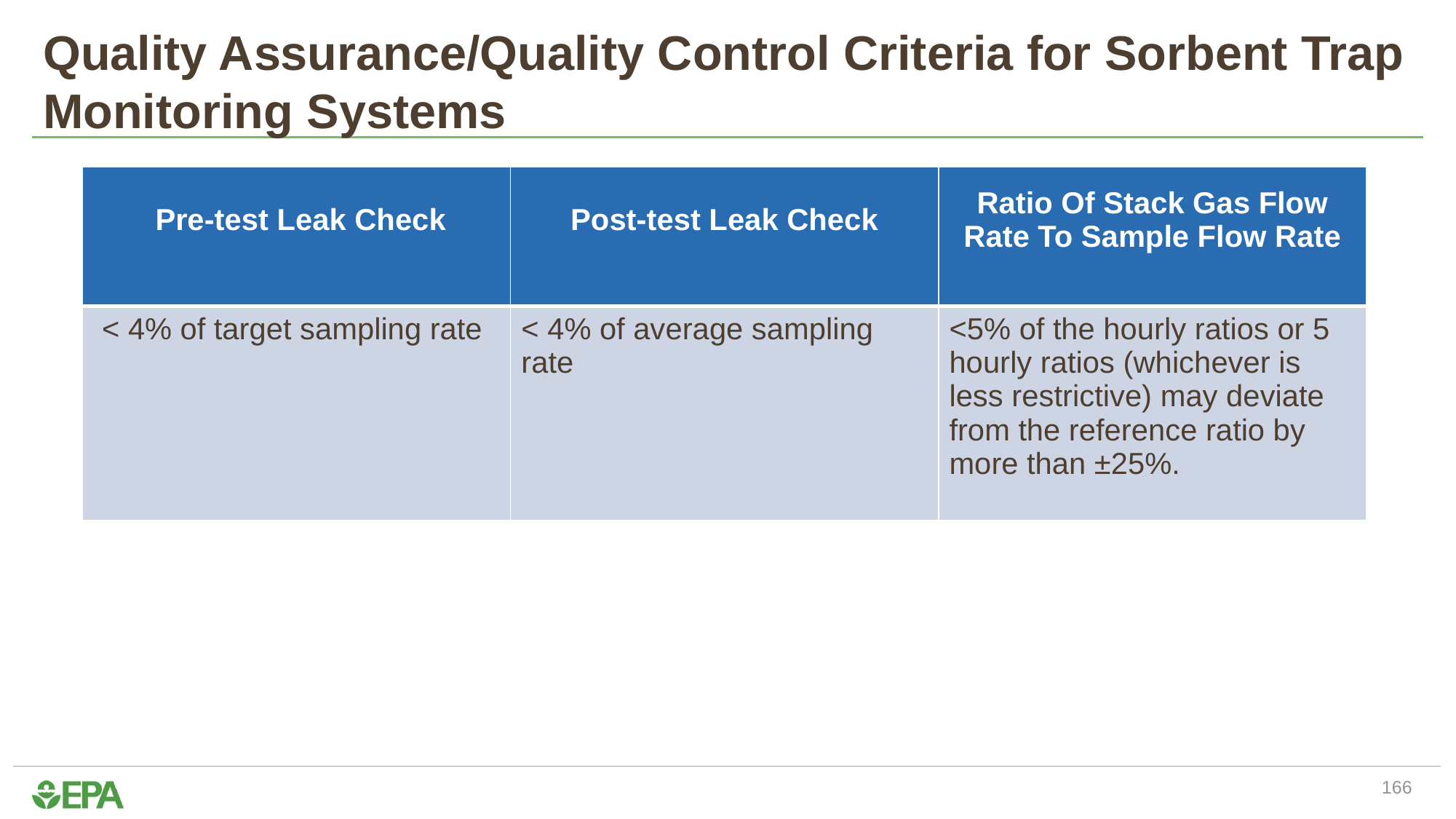

# Quality Assurance/Quality Control Criteria for Sorbent Trap Monitoring Systems
| Pre-test Leak Check | Post-test Leak Check | Ratio Of Stack Gas Flow Rate To Sample Flow Rate |
| --- | --- | --- |
| < 4% of target sampling rate | < 4% of average sampling rate | <5% of the hourly ratios or 5 hourly ratios (whichever is less restrictive) may deviate from the reference ratio by more than ±25%. |